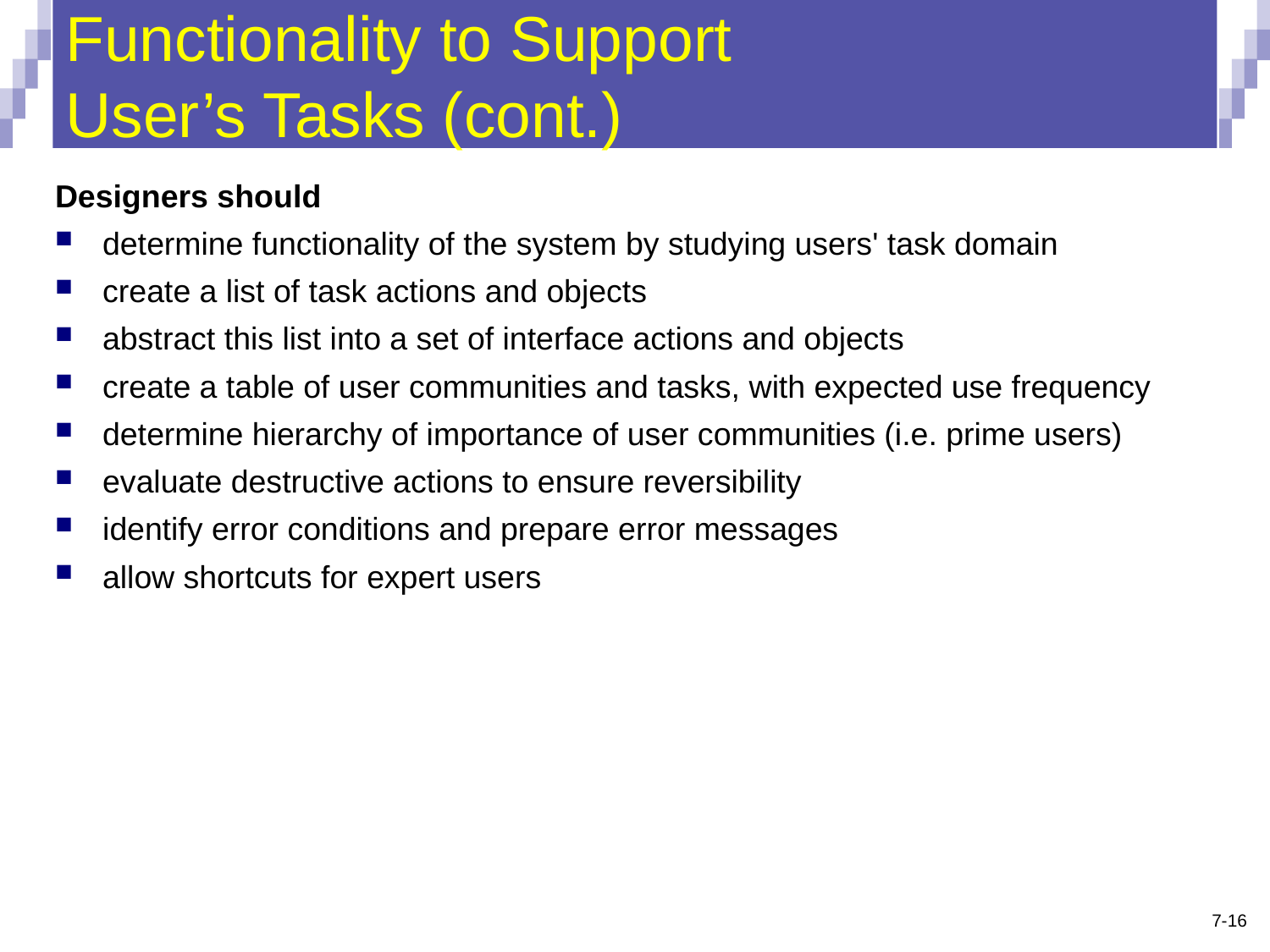

Functionality to Support
User’s Tasks (cont.)
Designers should
determine functionality of the system by studying users' task domain
create a list of task actions and objects
abstract this list into a set of interface actions and objects
create a table of user communities and tasks, with expected use frequency
determine hierarchy of importance of user communities (i.e. prime users)
evaluate destructive actions to ensure reversibility
identify error conditions and prepare error messages
allow shortcuts for expert users
7-16